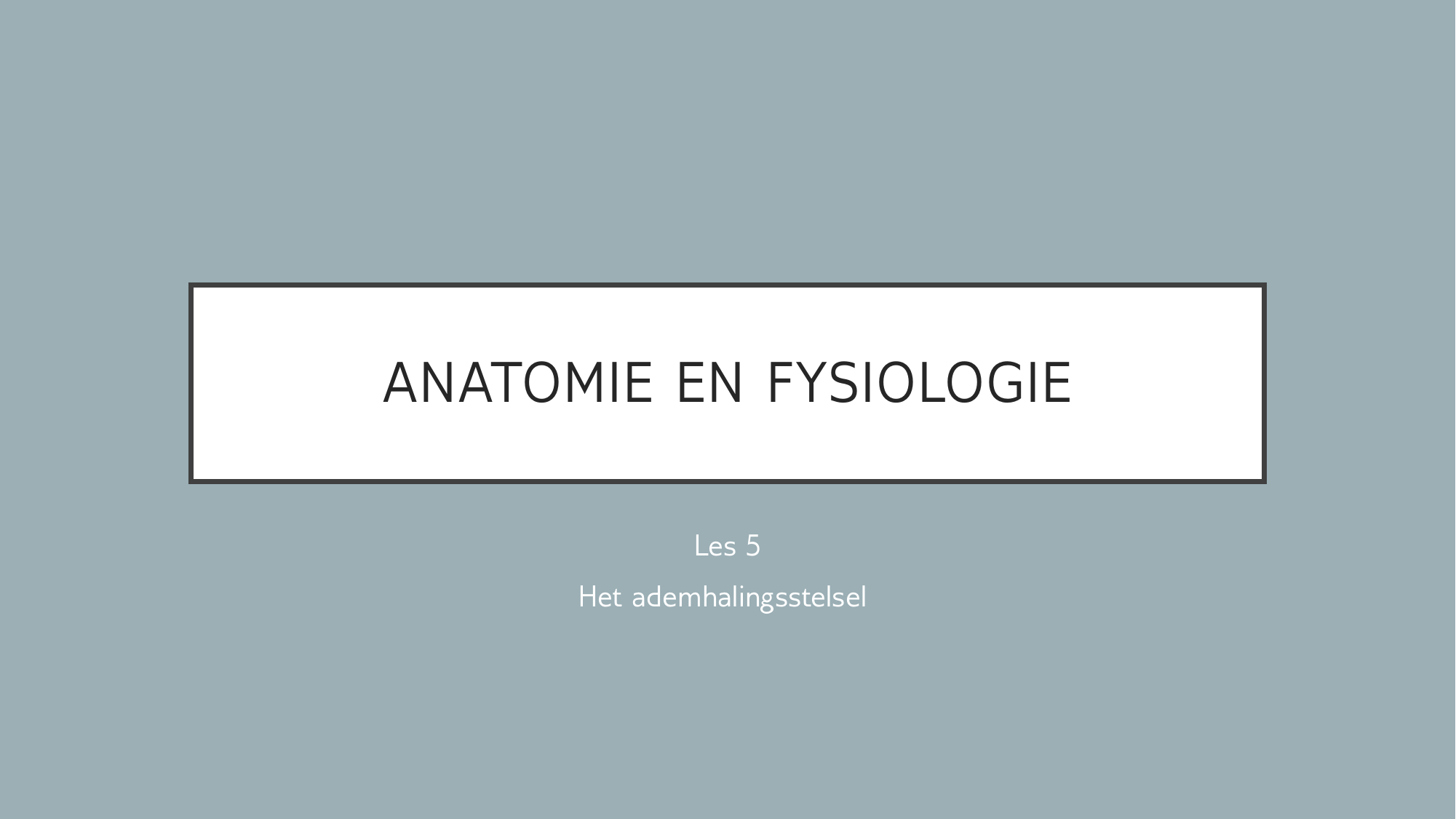

# Anatomie en Fysiologie
Les 5
Het ademhalingsstelsel